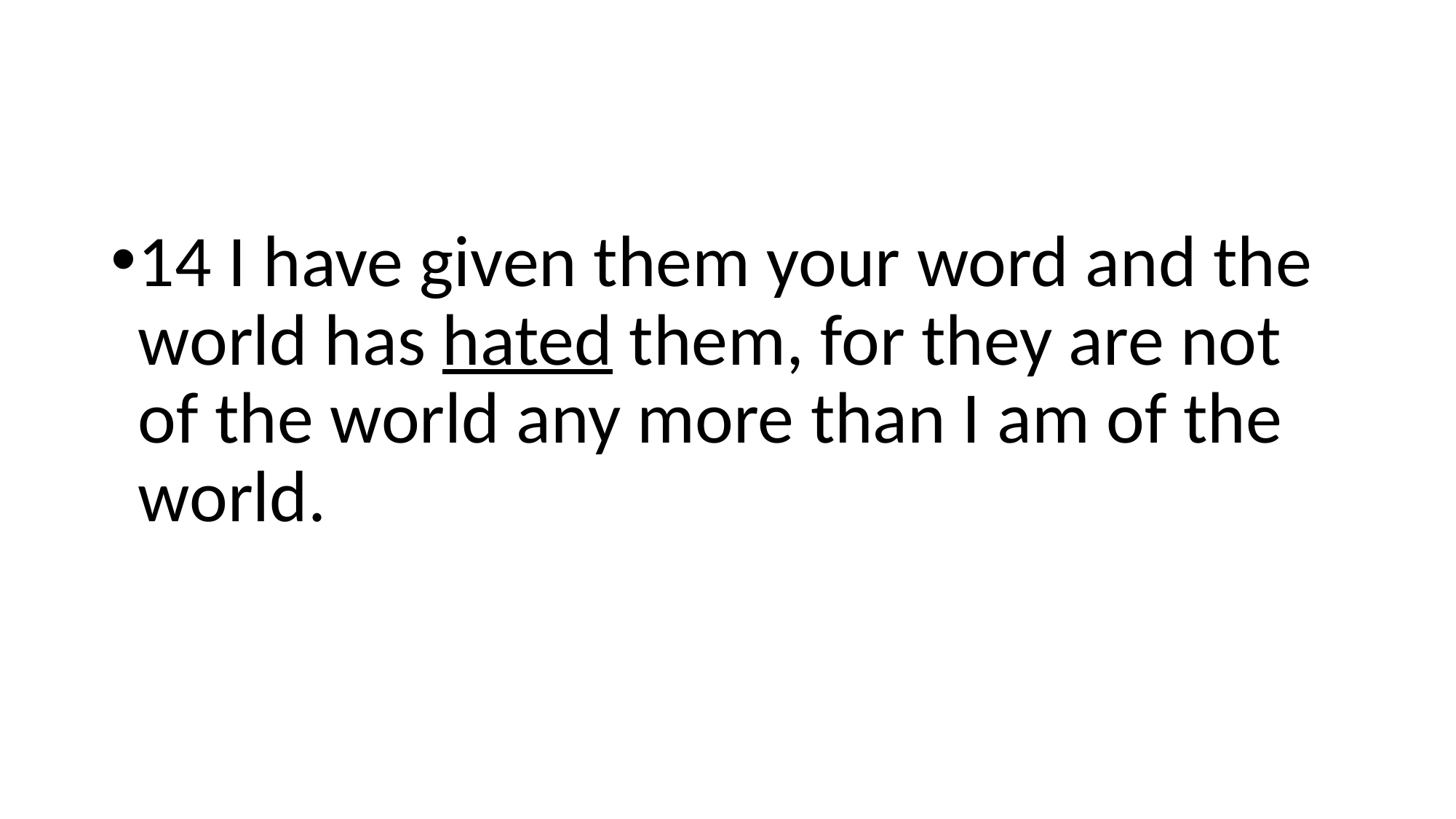

#
14 I have given them your word and the world has hated them, for they are not of the world any more than I am of the world.